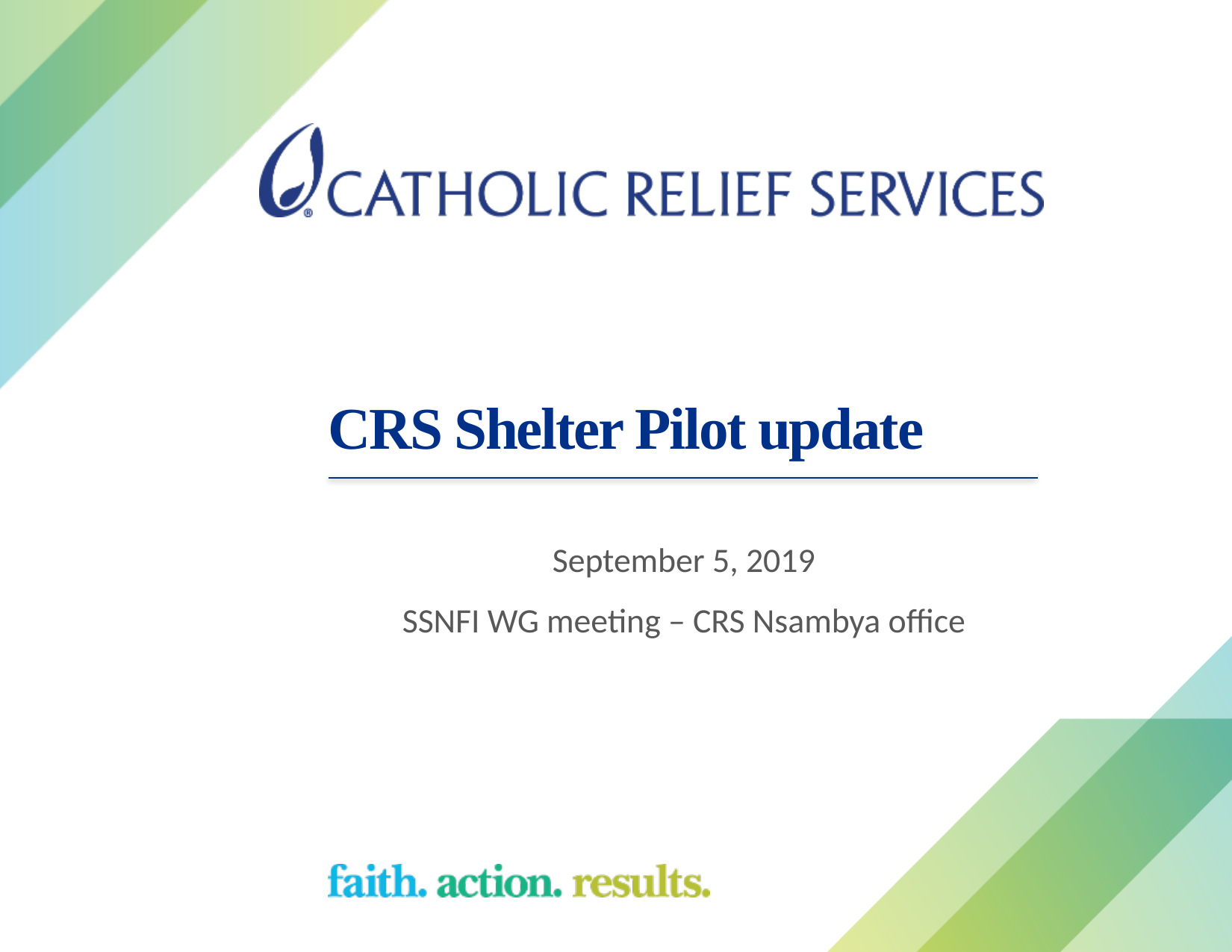

# CRS Shelter Pilot update
September 5, 2019
SSNFI WG meeting – CRS Nsambya office